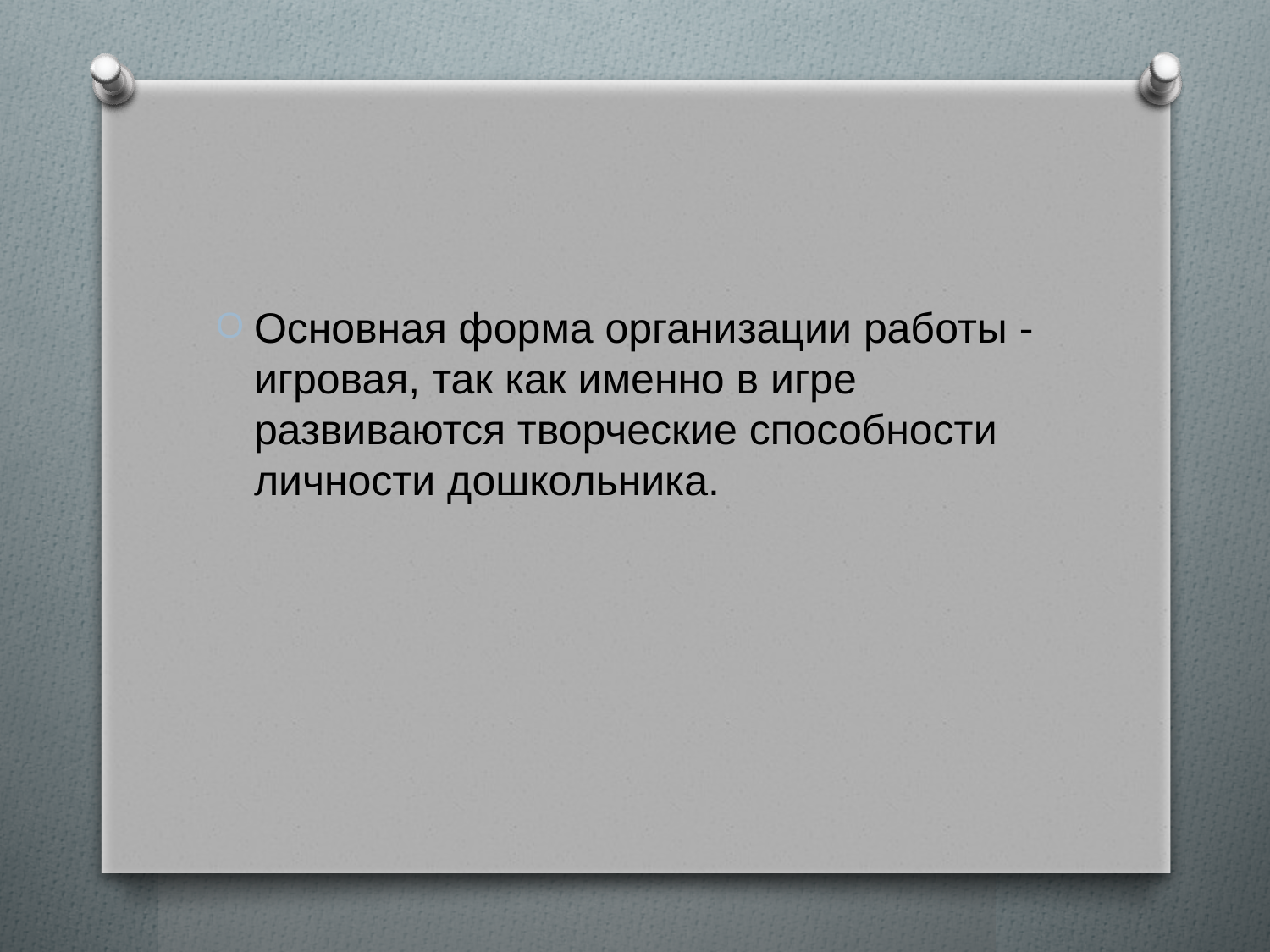

Основная форма организации работы - игровая, так как именно в игре развиваются творческие способности личности дошкольника.